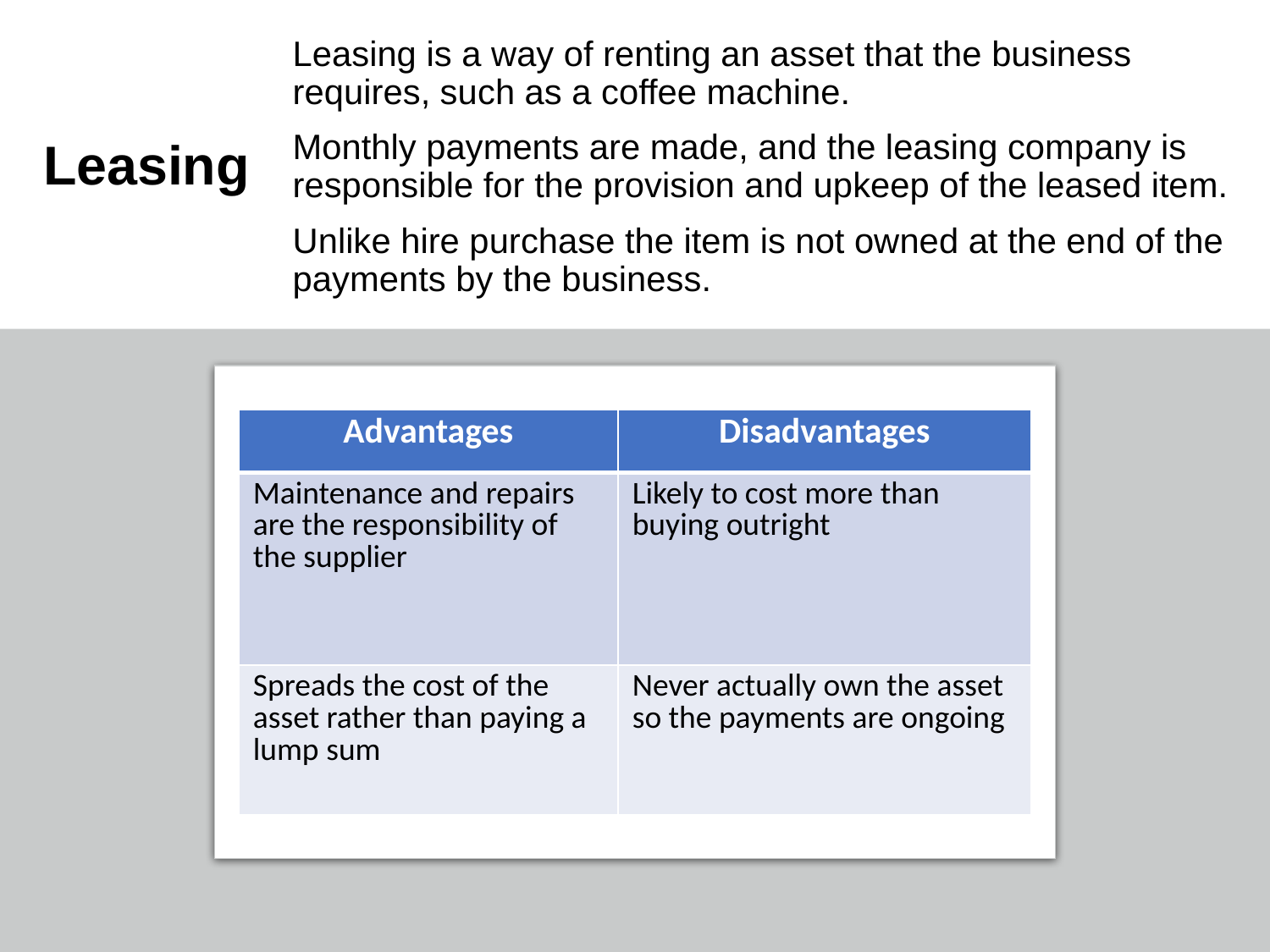

Leasing is a way of renting an asset that the business requires, such as a coffee machine.
Monthly payments are made, and the leasing company is responsible for the provision and upkeep of the leased item.
Unlike hire purchase the item is not owned at the end of the payments by the business.
# Leasing

| Advantages | Disadvantages |
| --- | --- |
| Maintenance and repairs are the responsibility of the supplier | Likely to cost more than buying outright |
| Spreads the cost of the asset rather than paying a lump sum | Never actually own the asset so the payments are ongoing |